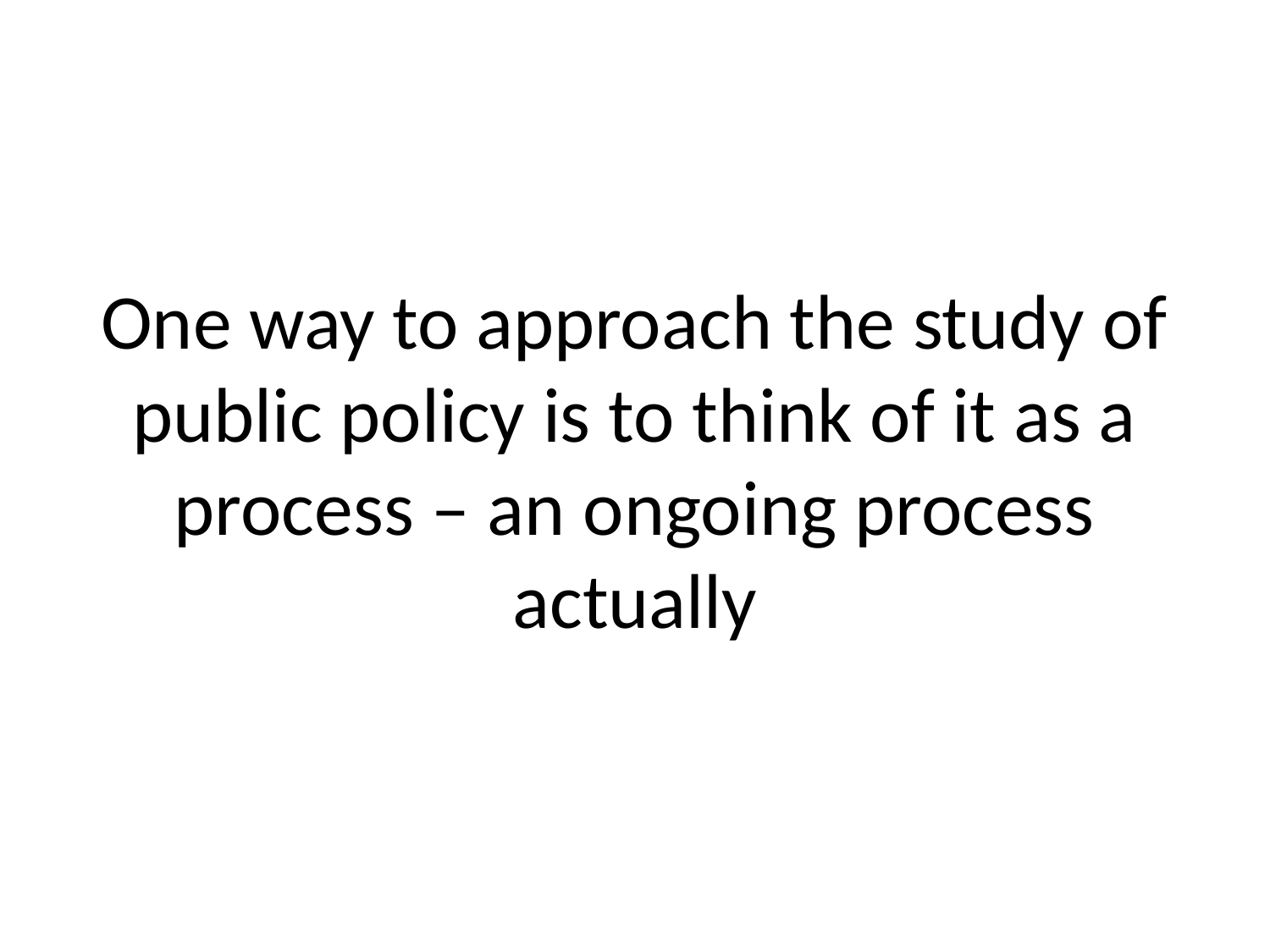

# One way to approach the study of public policy is to think of it as a process – an ongoing process actually